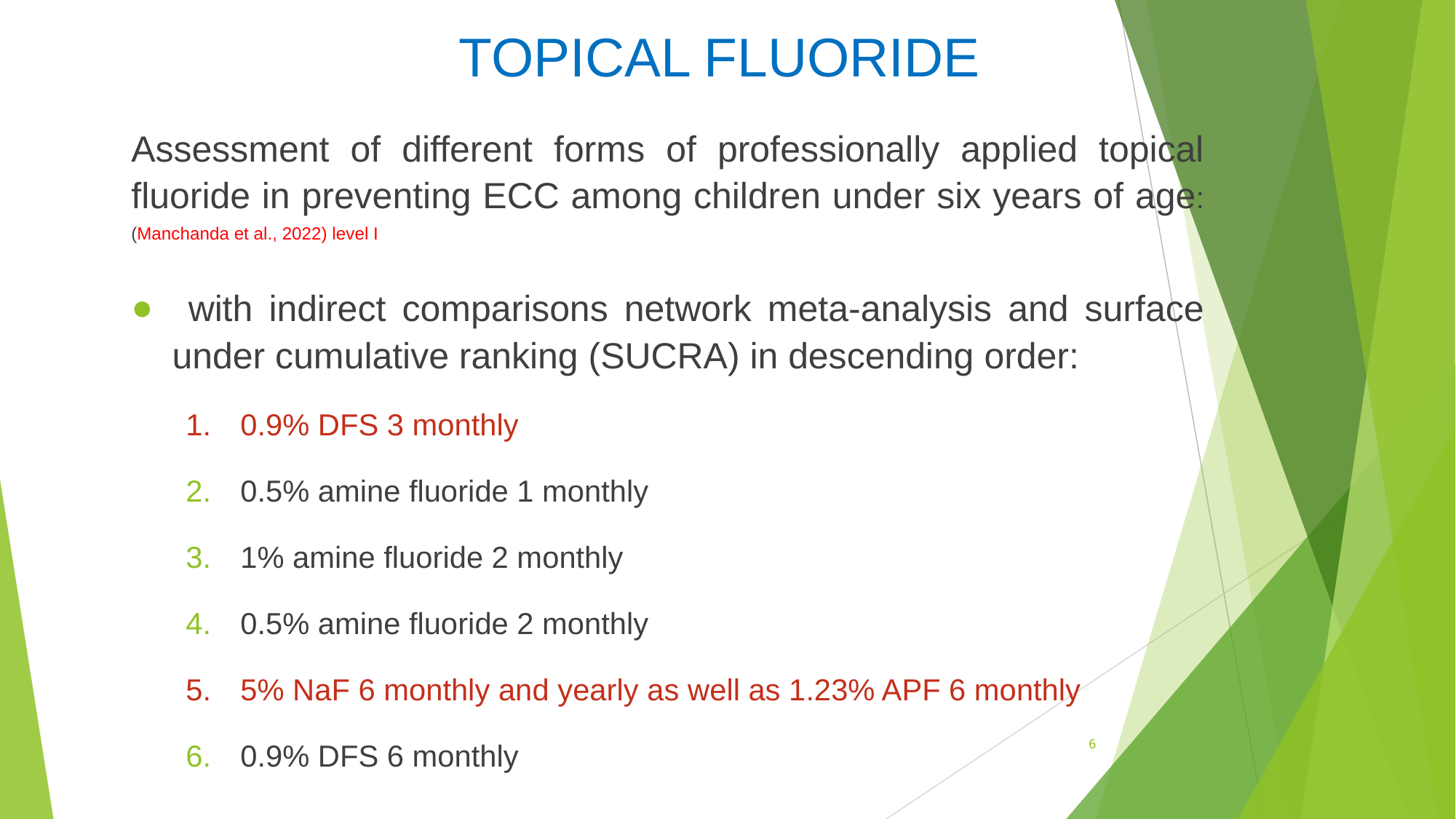

# TOPICAL FLUORIDE
Assessment of different forms of professionally applied topical fluoride in preventing ECC among children under six years of age:(Manchanda et al., 2022) level I
 with indirect comparisons network meta-analysis and surface under cumulative ranking (SUCRA) in descending order:
0.9% DFS 3 monthly
0.5% amine fluoride 1 monthly
1% amine fluoride 2 monthly
0.5% amine fluoride 2 monthly
5% NaF 6 monthly and yearly as well as 1.23% APF 6 monthly
0.9% DFS 6 monthly

6